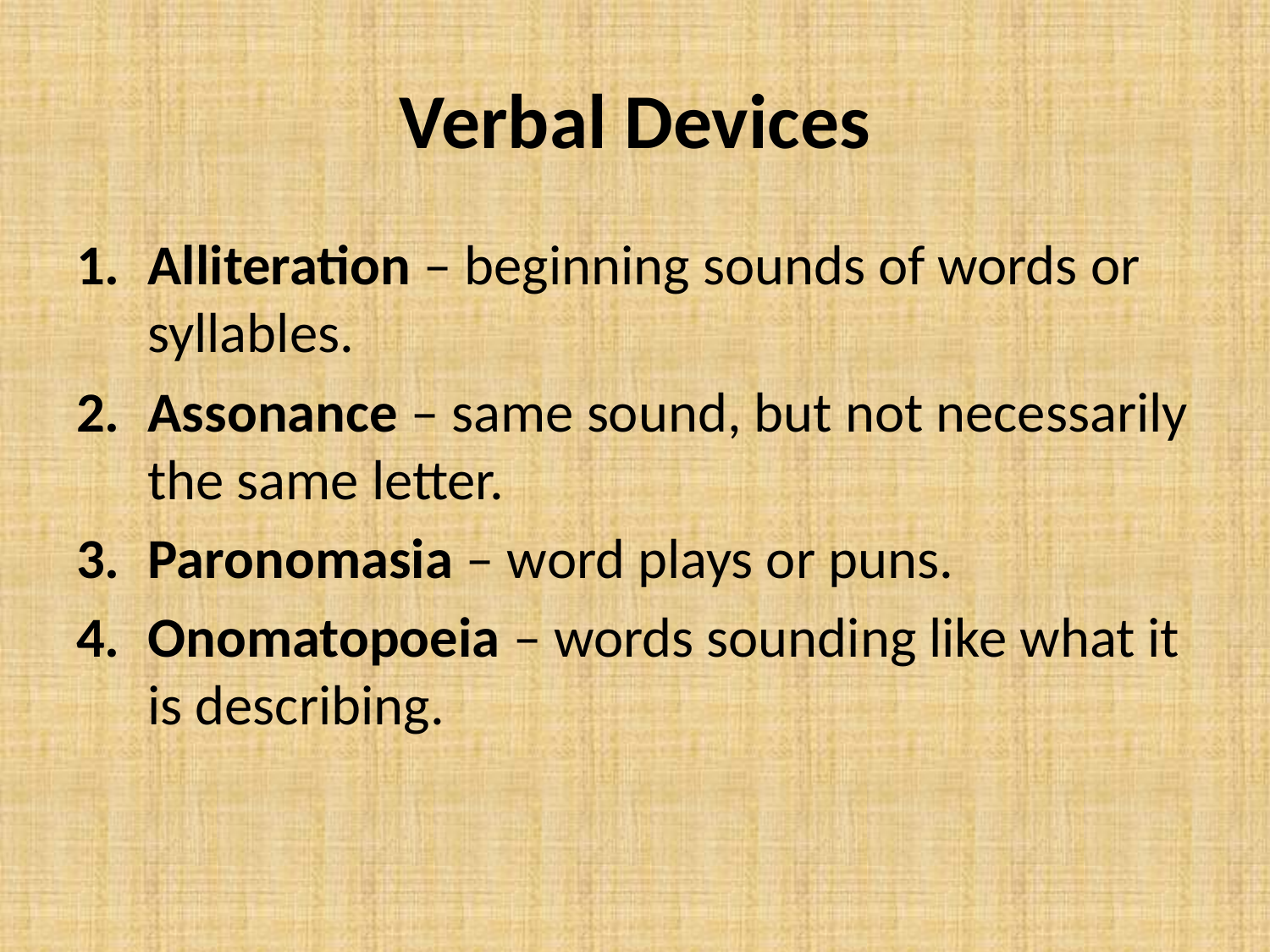

# Verbal Devices
Alliteration – beginning sounds of words or syllables.
Assonance – same sound, but not necessarily the same letter.
Paronomasia – word plays or puns.
Onomatopoeia – words sounding like what it is describing.